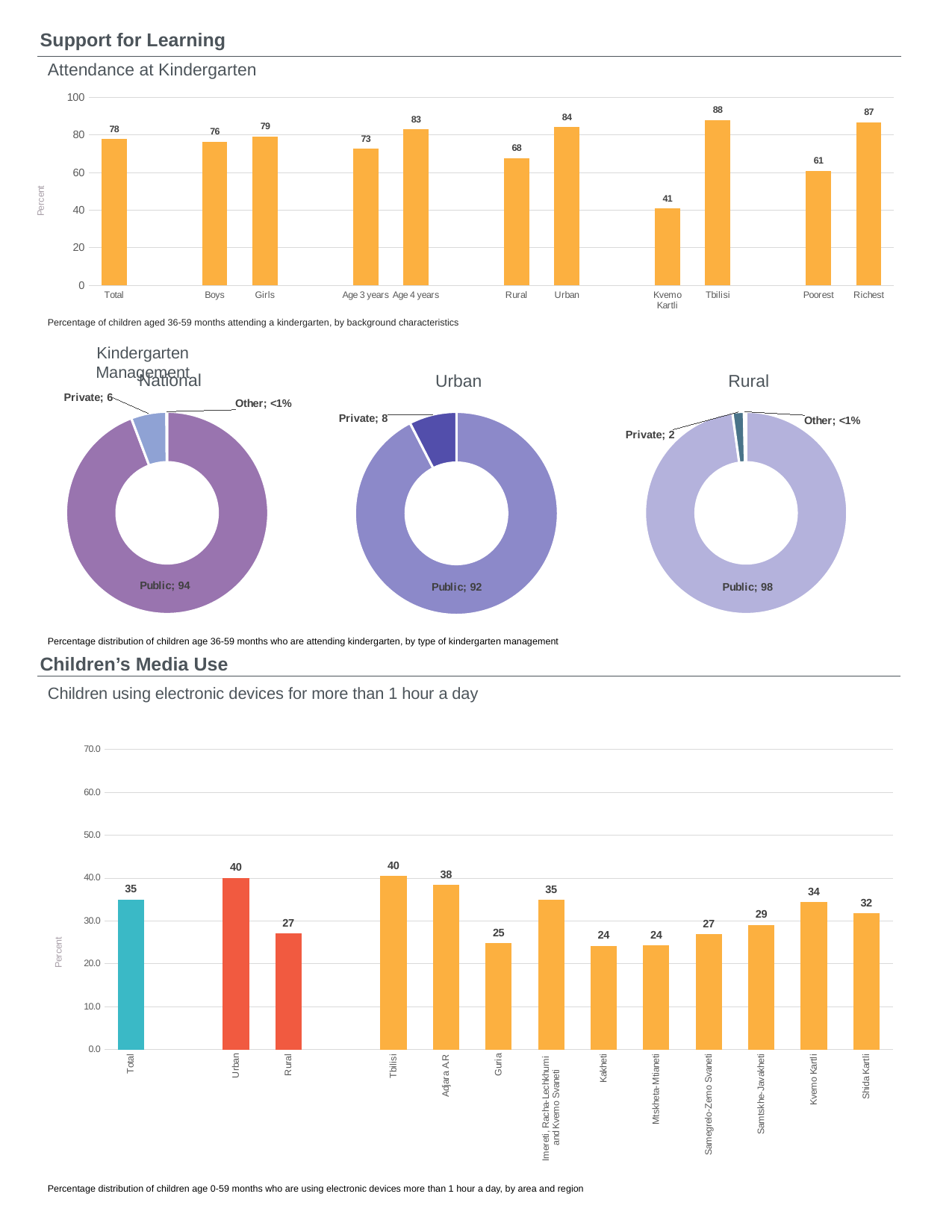

Support for Learning
Attendance at Kindergarten

### Chart

| Category |  |
|---|---|
| Total | 77.92291267080225 |
|  | None |
| Boys | 76.47791582309327 |
| Girls | 79.34588573894712 |
|  | None |
| Age 3 years | 72.66151752663319 |
| Age 4 years | 83.06970486757938 |
|  | None |
| Rural | 67.7291341594988 |
| Urban | 84.20529948073225 |
|  | None |
| Kvemo Kartli | 41.03363298250846 |
| Tbilisi | 88.08739795246528 |
|  | None |
| Poorest | 61.03024574866993 |
| Richest | 86.79949646113828 |
Percentage of children aged 36-59 months attending a kindergarten, by background characteristics
Kindergarten Management
National
Rural
Urban

### Chart

| Category | Urban |
|---|---|
| Public | 92.44262723090957 |
| Private | 7.557372769090445 |
| Other | 0.0 |

### Chart

| Category | Total |
|---|---|
| Public | 94.22752420947286 |
| Private | 5.659697314341999 |
| Other | 0.11277847618511325 |

### Chart

| Category | Rural |
|---|---|
| Public | 97.82822949269631 |
| Private | 1.8314819507550304 |
| Other | 0.34028855654867446 |
Percentage distribution of children age 36-59 months who are attending kindergarten, by type of kindergarten management
Children’s Media Use
Children using electronic devices for more than 1 hour a day

### Chart

| Category |  |
|---|---|
| Total | 34.989865024977114 |
|  | None |
| Urban | 40.05053505945635 |
| Rural | 27.040347446634488 |
|  | None |
| Tbilisi | 40.46625562552374 |
| Adjara A.R | 38.37314901416355 |
| Guria | 24.778815037787965 |
| Imereti, Racha-Lechkhumi
and Kvemo Svaneti | 34.926836139743465 |
| Kakheti | 24.183737958189457 |
| Mtskheta-Mtianeti | 24.297433636612112 |
| Samegrelo-Zemo Svaneti | 26.88168025730246 |
| Samtskhe-Javakheti | 29.08937527868565 |
| Kvemo Kartli | 34.37148686423892 |
| Shida Kartli | 31.78613572905352 |
Percentage distribution of children age 0-59 months who are using electronic devices more than 1 hour a day, by area and region